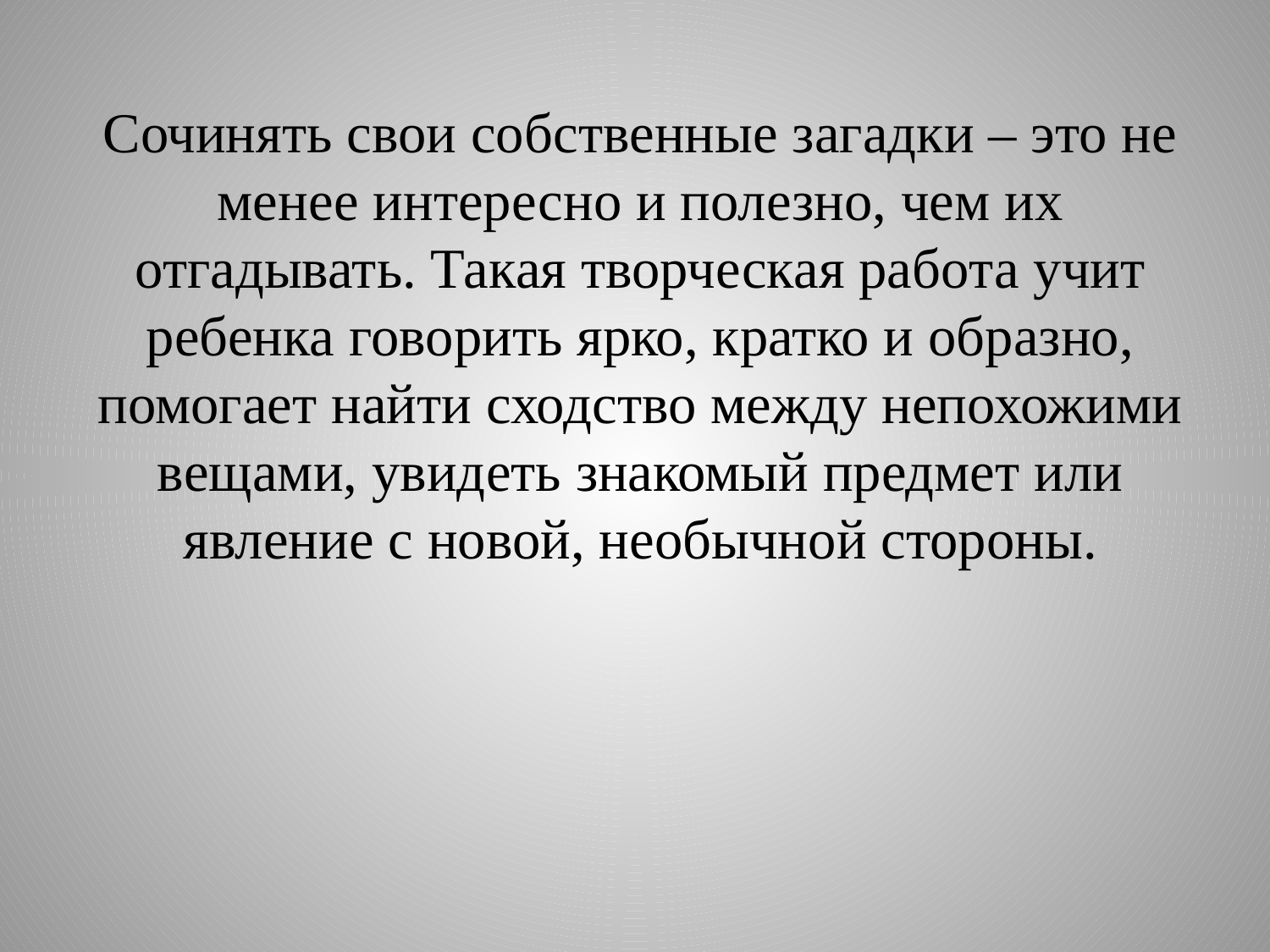

# Сочинять свои собственные загадки – это не менее интересно и полезно, чем их отгадывать. Такая творческая работа учит ребенка говорить ярко, кратко и образно, помогает найти сходство между непохожими вещами, увидеть знакомый предмет или явление с новой, необычной стороны.